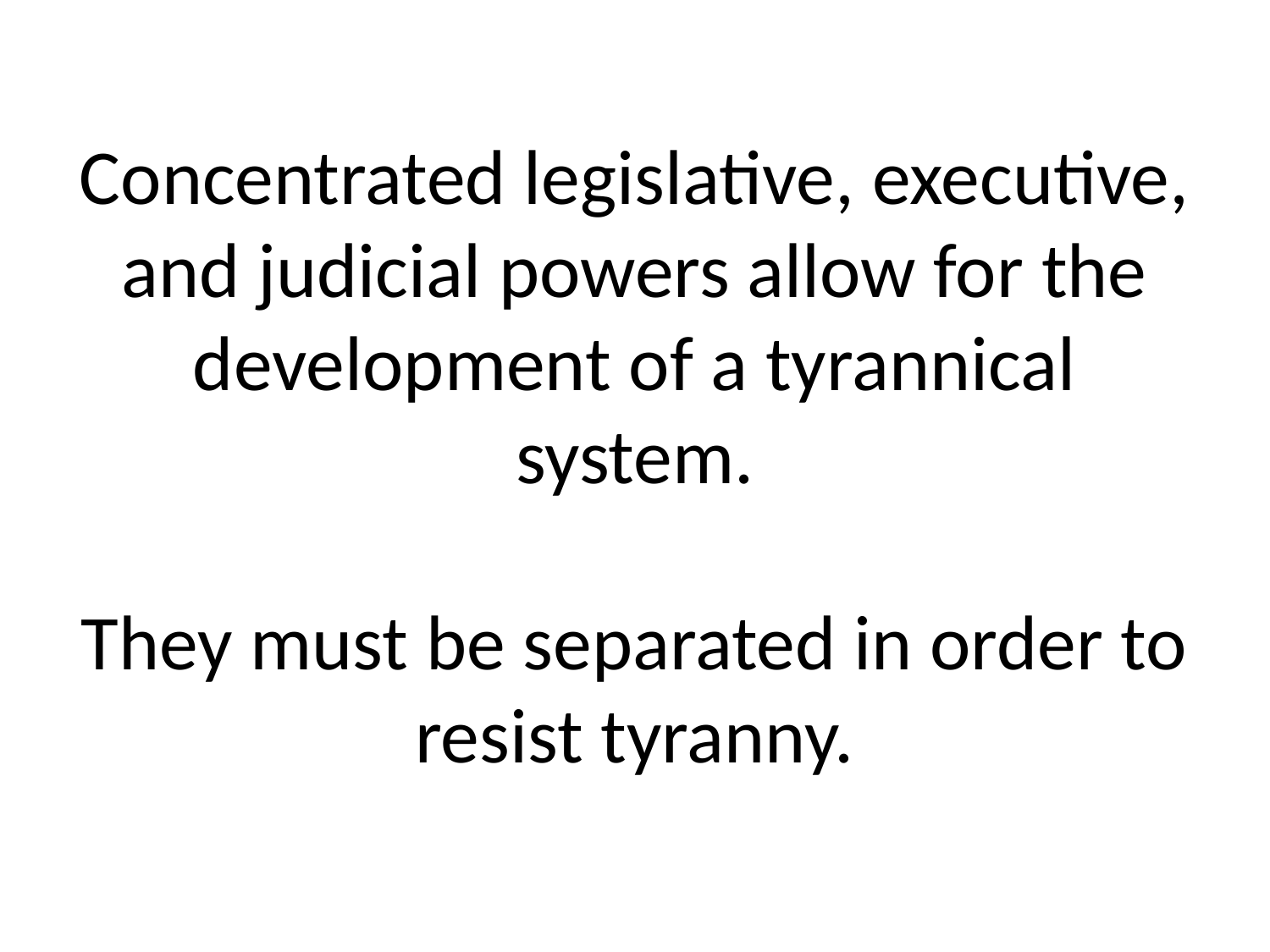

# Concentrated legislative, executive, and judicial powers allow for the development of a tyrannical system. They must be separated in order to resist tyranny.